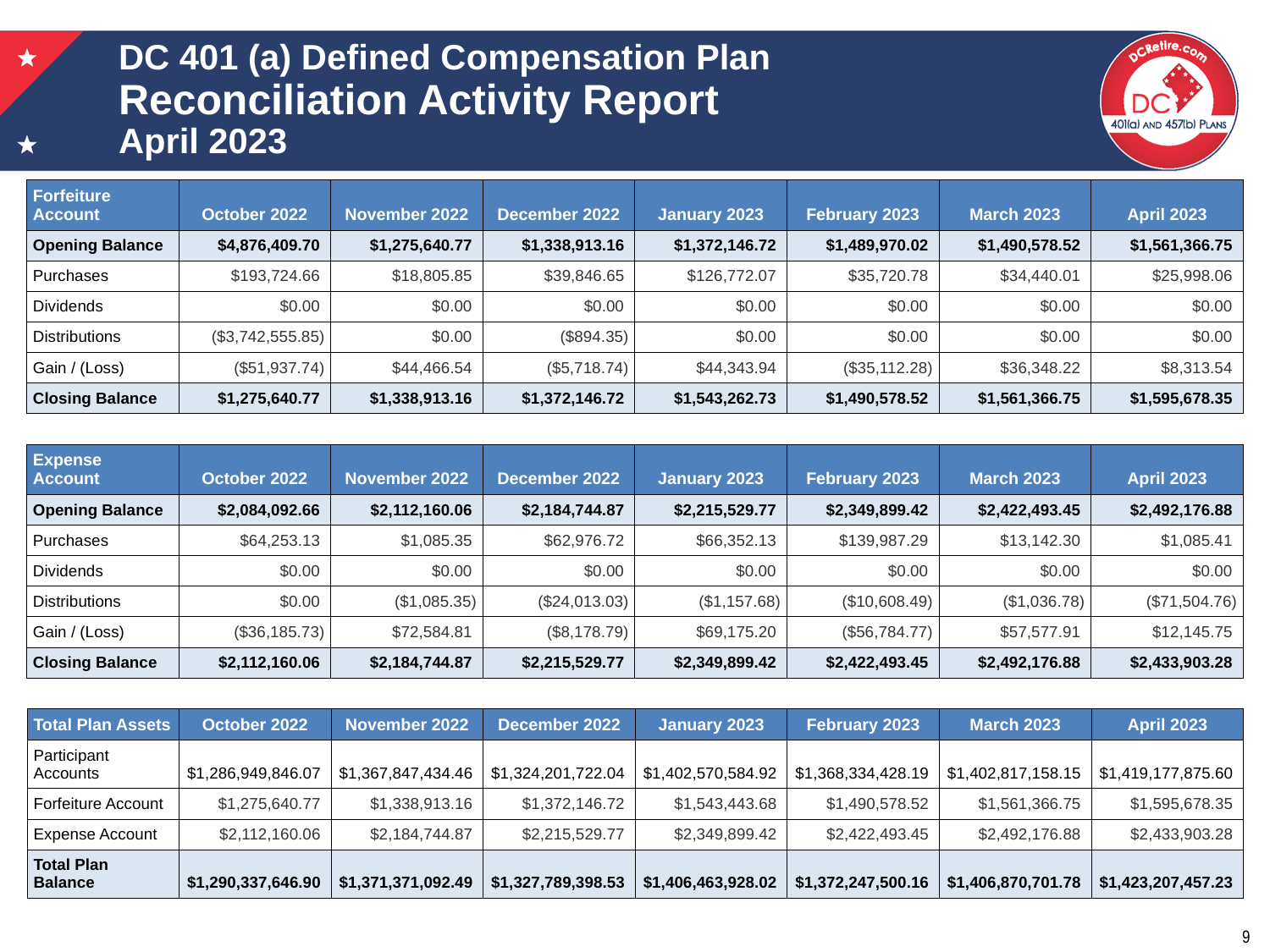

# DC 401 (a) Defined Compensation Plan Reconciliation Activity Report April 2023
| Forfeiture Account | October 2022 | November 2022 | December 2022 | January 2023 | February 2023 | March 2023 | April 2023 |
| --- | --- | --- | --- | --- | --- | --- | --- |
| Opening Balance | $4,876,409.70 | $1,275,640.77 | $1,338,913.16 | $1,372,146.72 | $1,489,970.02 | $1,490,578.52 | $1,561,366.75 |
| Purchases | $193,724.66 | $18,805.85 | $39,846.65 | $126,772.07 | $35,720.78 | $34,440.01 | $25,998.06 |
| Dividends | $0.00 | $0.00 | $0.00 | $0.00 | $0.00 | $0.00 | $0.00 |
| Distributions | ($3,742,555.85) | $0.00 | ($894.35) | $0.00 | $0.00 | $0.00 | $0.00 |
| Gain / (Loss) | ($51,937.74) | $44,466.54 | ($5,718.74) | $44,343.94 | ($35,112.28) | $36,348.22 | $8,313.54 |
| Closing Balance | $1,275,640.77 | $1,338,913.16 | $1,372,146.72 | $1,543,262.73 | $1,490,578.52 | $1,561,366.75 | $1,595,678.35 |
| Expense Account | October 2022 | November 2022 | December 2022 | January 2023 | February 2023 | March 2023 | April 2023 |
| --- | --- | --- | --- | --- | --- | --- | --- |
| Opening Balance | $2,084,092.66 | $2,112,160.06 | $2,184,744.87 | $2,215,529.77 | $2,349,899.42 | $2,422,493.45 | $2,492,176.88 |
| Purchases | $64,253.13 | $1,085.35 | $62,976.72 | $66,352.13 | $139,987.29 | $13,142.30 | $1,085.41 |
| Dividends | $0.00 | $0.00 | $0.00 | $0.00 | $0.00 | $0.00 | $0.00 |
| Distributions | $0.00 | ($1,085.35) | ($24,013.03) | ($1,157.68) | ($10,608.49) | ($1,036.78) | ($71,504.76) |
| Gain / (Loss) | ($36,185.73) | $72,584.81 | ($8,178.79) | $69,175.20 | ($56,784.77) | $57,577.91 | $12,145.75 |
| Closing Balance | $2,112,160.06 | $2,184,744.87 | $2,215,529.77 | $2,349,899.42 | $2,422,493.45 | $2,492,176.88 | $2,433,903.28 |
| Total Plan Assets | October 2022 | November 2022 | December 2022 | January 2023 | February 2023 | March 2023 | April 2023 |
| --- | --- | --- | --- | --- | --- | --- | --- |
| Participant Accounts | $1,286,949,846.07 | $1,367,847,434.46 | $1,324,201,722.04 | $1,402,570,584.92 | $1,368,334,428.19 | $1,402,817,158.15 | $1,419,177,875.60 |
| Forfeiture Account | $1,275,640.77 | $1,338,913.16 | $1,372,146.72 | $1,543,443.68 | $1,490,578.52 | $1,561,366.75 | $1,595,678.35 |
| Expense Account | $2,112,160.06 | $2,184,744.87 | $2,215,529.77 | $2,349,899.42 | $2,422,493.45 | $2,492,176.88 | $2,433,903.28 |
| Total Plan Balance | $1,290,337,646.90 | $1,371,371,092.49 | $1,327,789,398.53 | $1,406,463,928.02 | $1,372,247,500.16 | $1,406,870,701.78 | $1,423,207,457.23 |